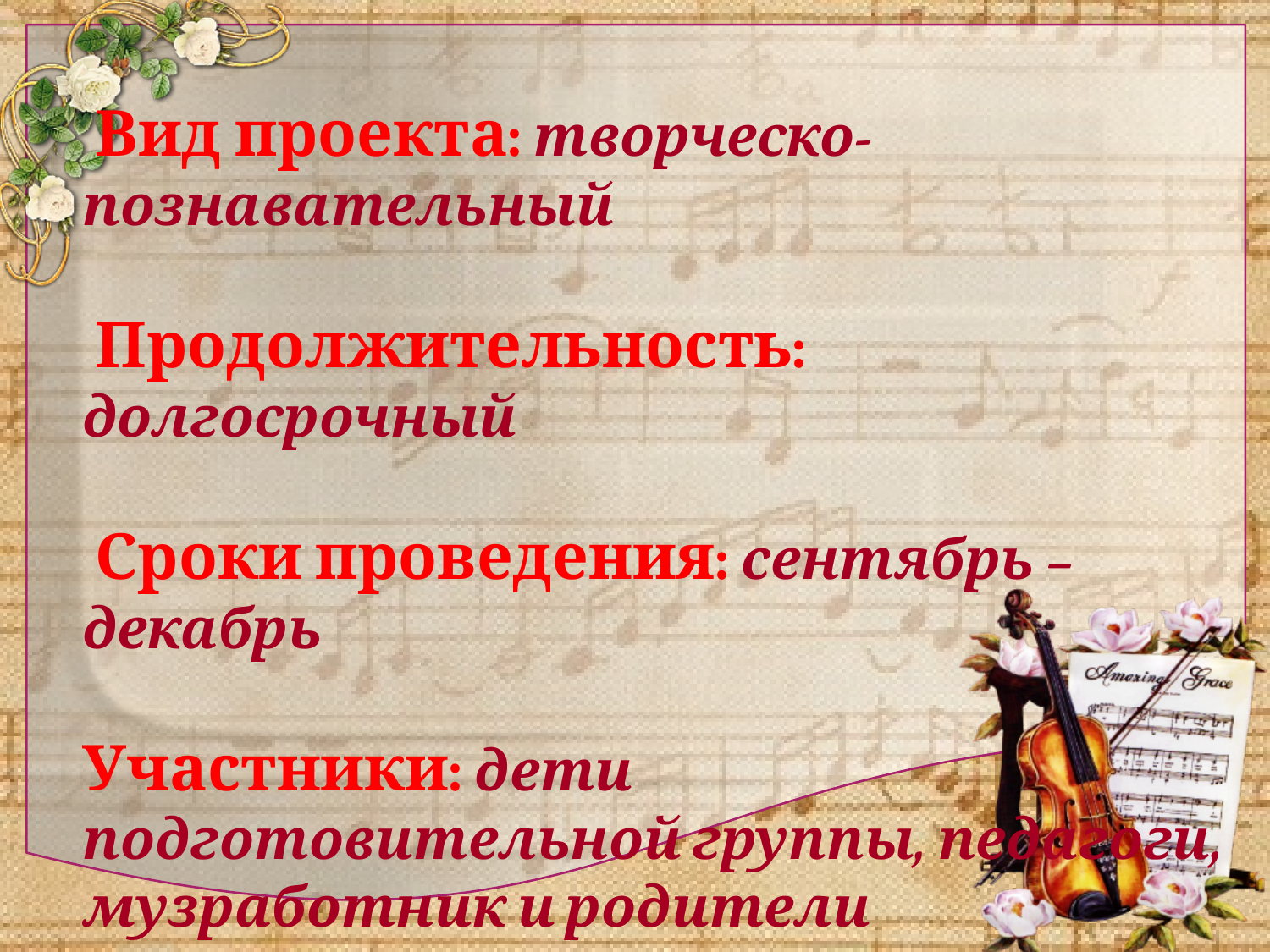

Вид проекта: творческо-познавательный

 Продолжительность: долгосрочный

 Сроки проведения: сентябрь – декабрь

Участники: дети подготовительной группы, педагоги, музработник и родители